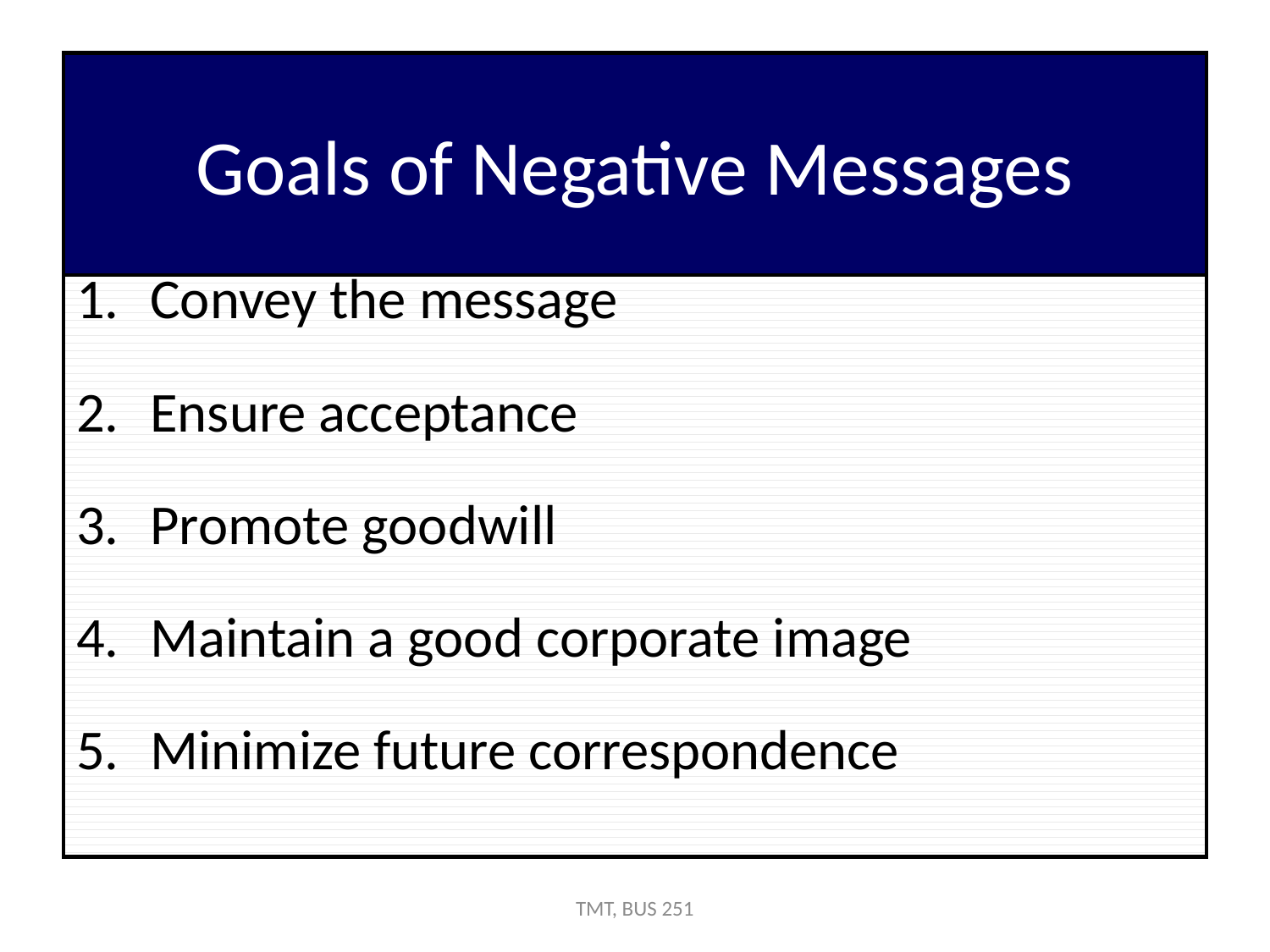

# Goals of Negative Messages
Convey the message
Ensure acceptance
Promote goodwill
Maintain a good corporate image
Minimize future correspondence

TMT, BUS 251